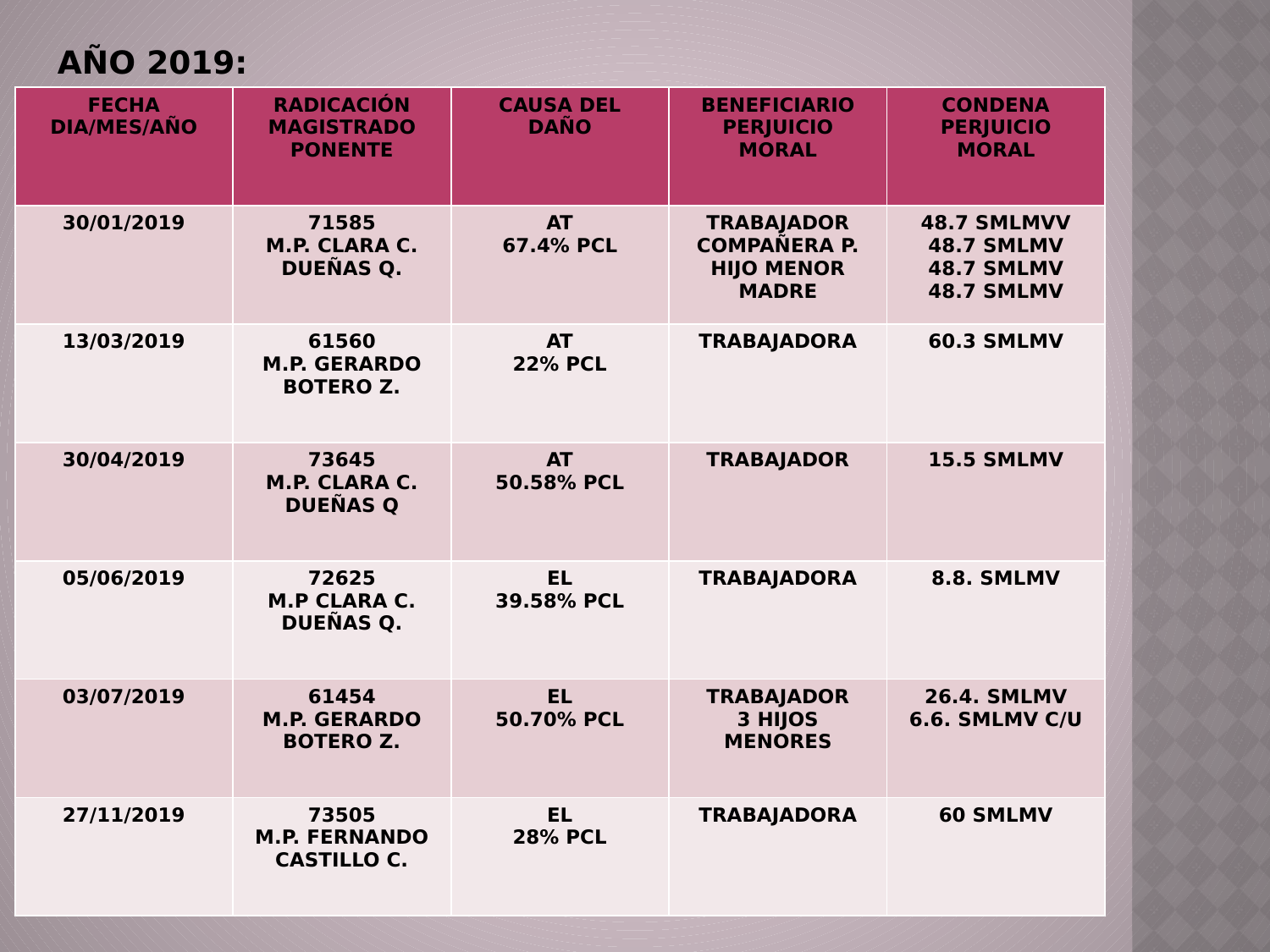

AÑO 2019:
| FECHA DIA/MES/AÑO | RADICACIÓN MAGISTRADO PONENTE | CAUSA DEL DAÑO | BENEFICIARIO PERJUICIO MORAL | CONDENA PERJUICIO MORAL |
| --- | --- | --- | --- | --- |
| 30/01/2019 | 71585 M.P. CLARA C. DUEÑAS Q. | AT 67.4% PCL | TRABAJADOR COMPAÑERA P. HIJO MENOR MADRE | 48.7 SMLMVV 48.7 SMLMV 48.7 SMLMV 48.7 SMLMV |
| 13/03/2019 | 61560 M.P. GERARDO BOTERO Z. | AT 22% PCL | TRABAJADORA | 60.3 SMLMV |
| 30/04/2019 | 73645 M.P. CLARA C. DUEÑAS Q | AT 50.58% PCL | TRABAJADOR | 15.5 SMLMV |
| 05/06/2019 | 72625 M.P CLARA C. DUEÑAS Q. | EL 39.58% PCL | TRABAJADORA | 8.8. SMLMV |
| 03/07/2019 | 61454 M.P. GERARDO BOTERO Z. | EL 50.70% PCL | TRABAJADOR 3 HIJOS MENORES | 26.4. SMLMV 6.6. SMLMV C/U |
| 27/11/2019 | 73505 M.P. FERNANDO CASTILLO C. | EL 28% PCL | TRABAJADORA | 60 SMLMV |